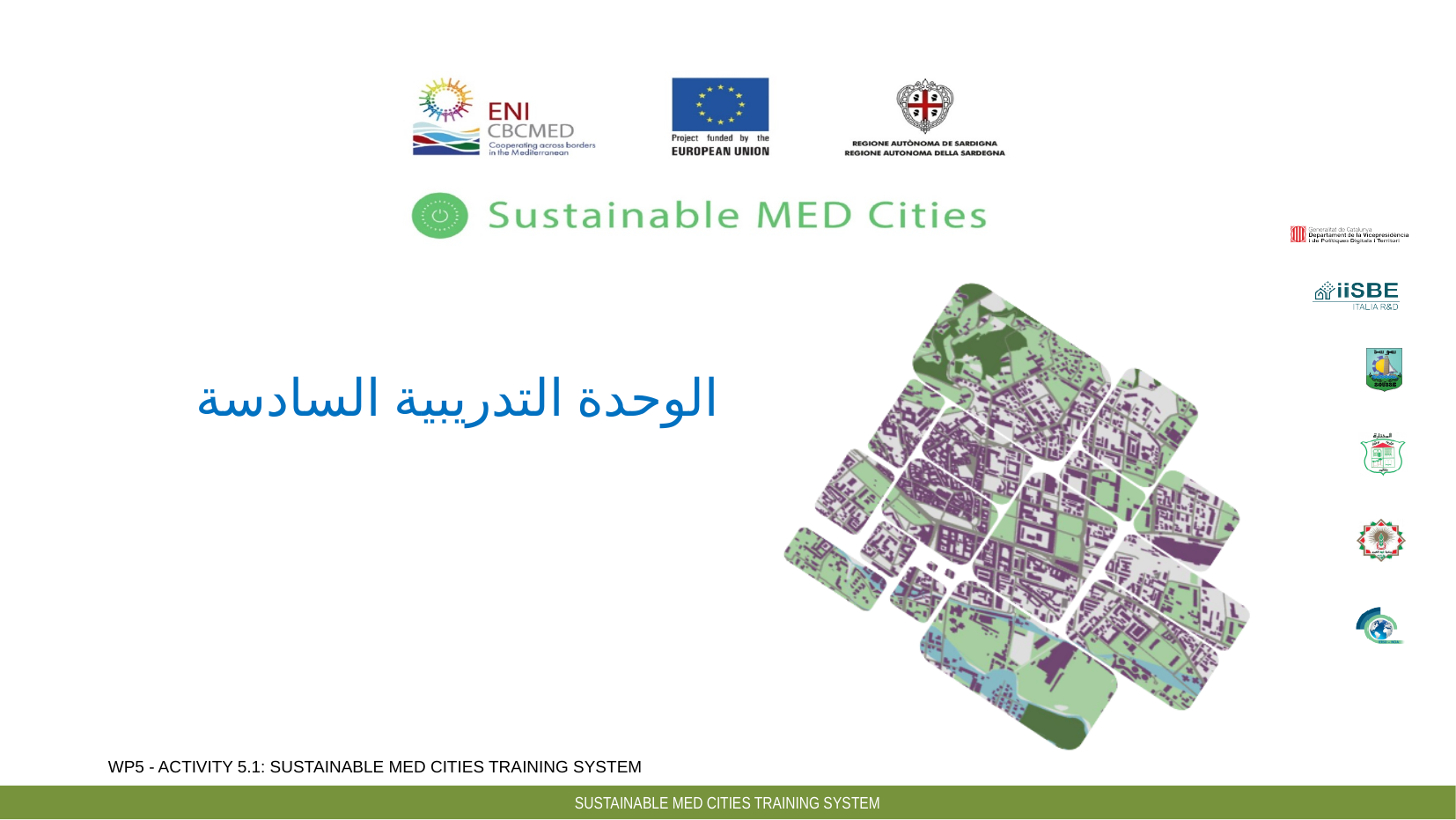

الوحدة التدريبية السادسة
عرض دراسات الحالة:
مختارة – لبنان